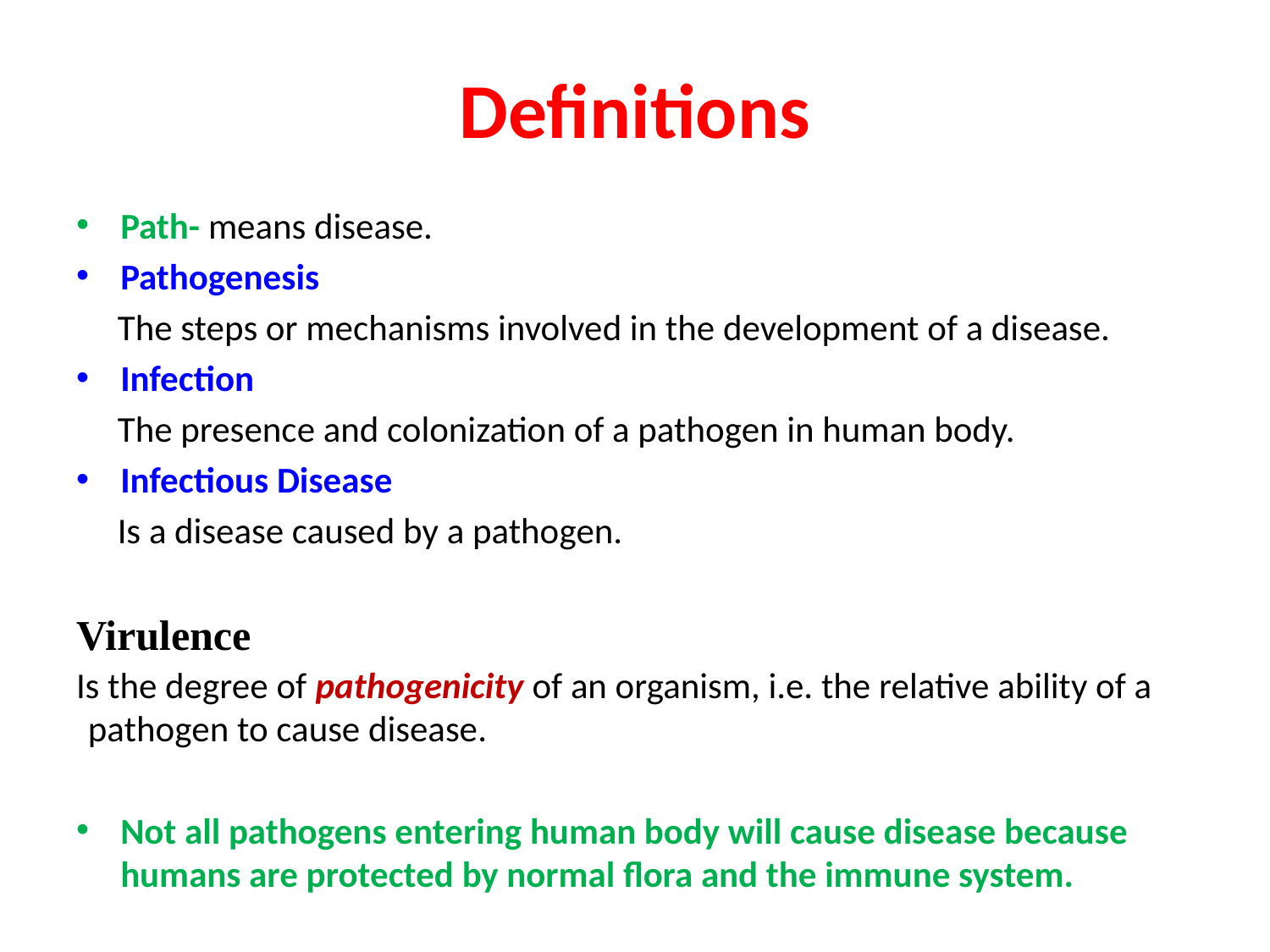

# Definitions
Path- means disease.
Pathogenesis
     The steps or mechanisms involved in the development of a disease.
Infection
     The presence and colonization of a pathogen in human body.
Infectious Disease
     Is a disease caused by a pathogen.

Virulence
Is the degree of pathogenicity of an organism, i.e. the relative ability of a pathogen to cause disease.

Not all pathogens entering human body will cause disease because humans are protected by normal flora and the immune system.